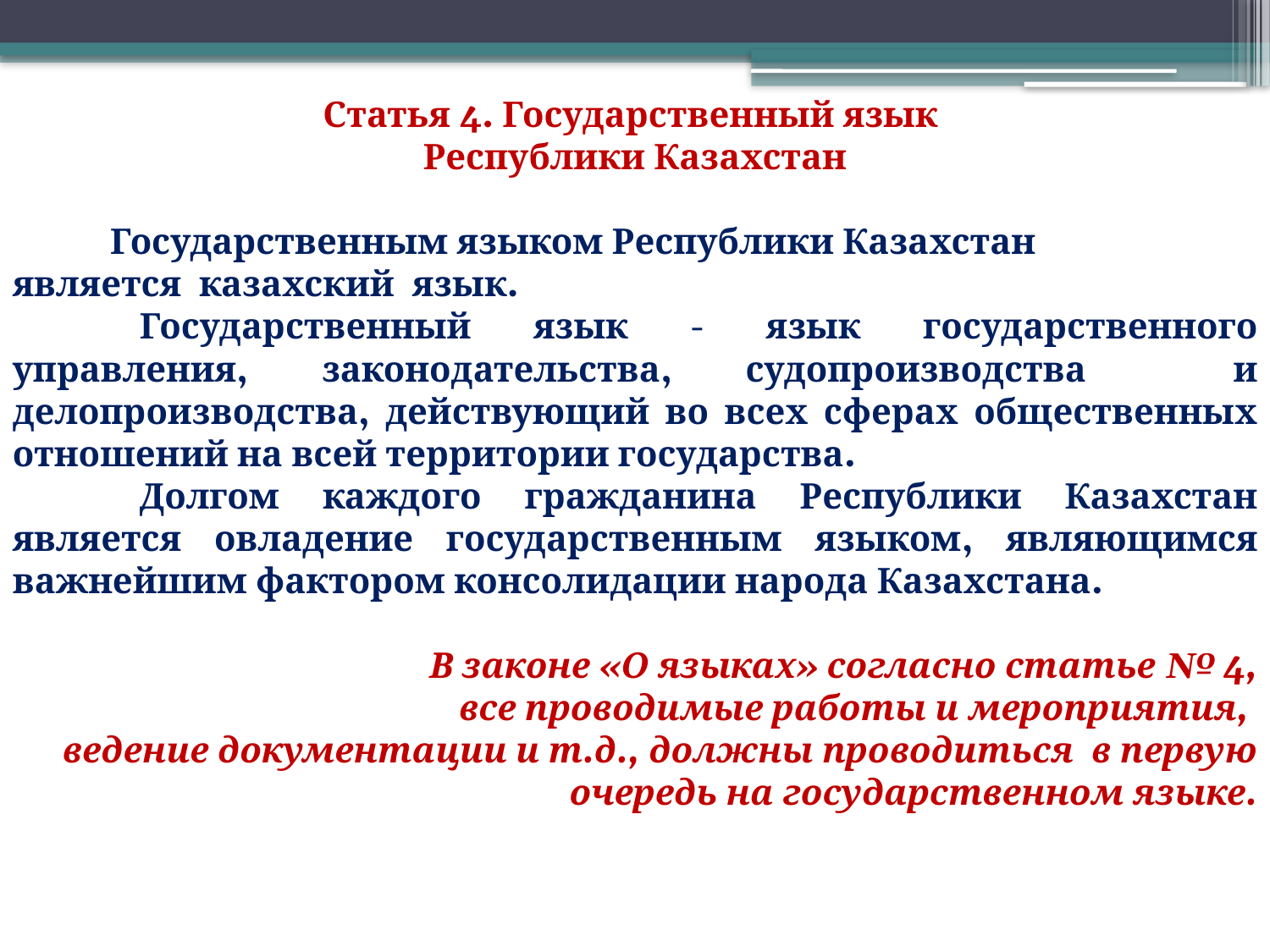

Статья 4. Государственный язык
Республики Казахстан

           Государственным языком Республики Казахстан
является  казахский  язык.
	Государственный язык - язык государственного управления, законодательства, судопроизводства  и делопроизводства, действующий во всех сферах общественных отношений на всей территории государства.
	Долгом каждого гражданина Республики Казахстан является овладение государственным языком, являющимся важнейшим фактором консолидации народа Казахстана.

В законе «О языках» согласно статье № 4,
 все проводимые работы и мероприятия,
ведение документации и т.д., должны проводиться  в первую очередь на государственном языке.